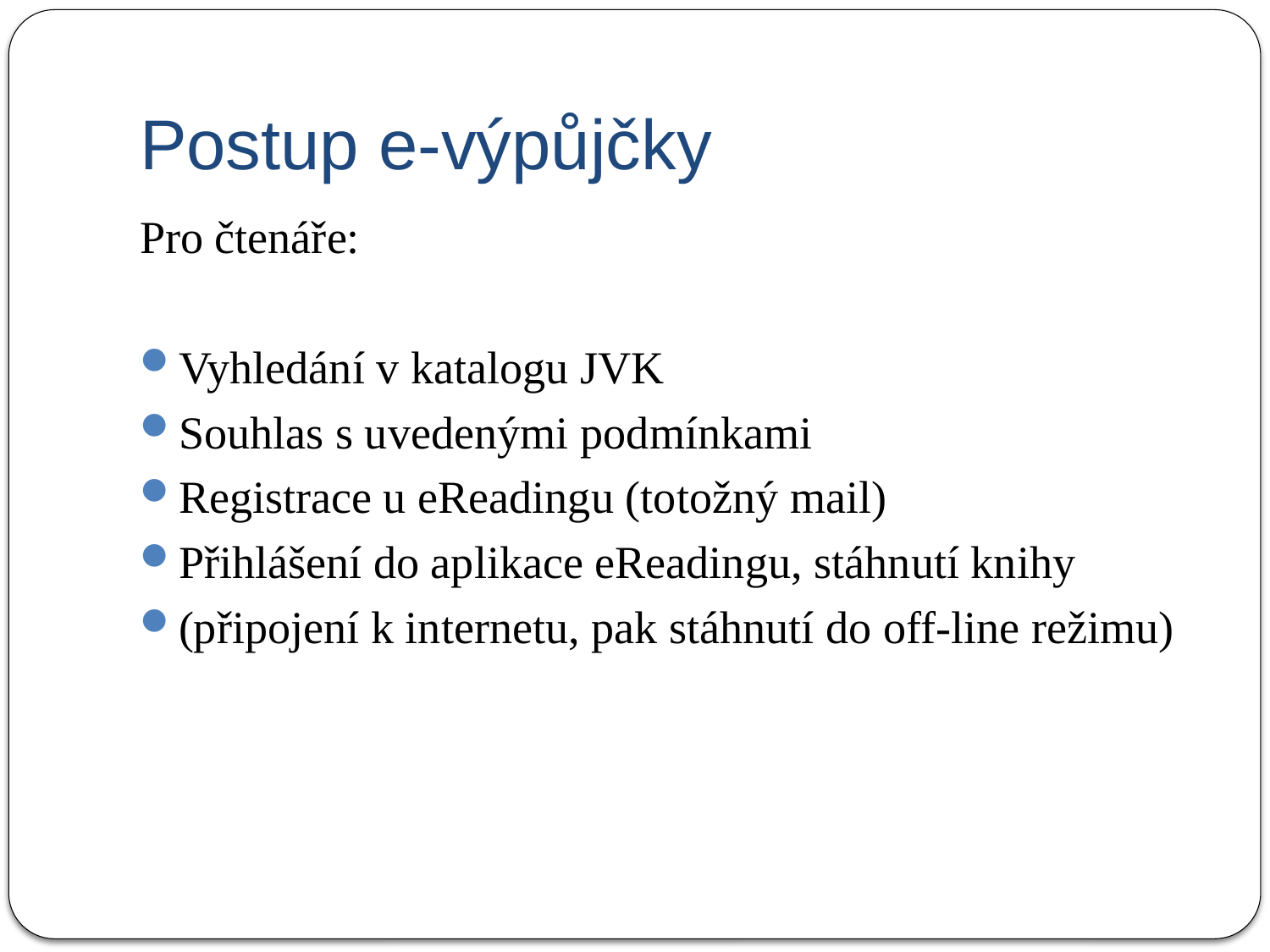

# Postup e-výpůjčky
Pro čtenáře:

Vyhledání v katalogu JVK
Souhlas s uvedenými podmínkami
Registrace u eReadingu (totožný mail)
Přihlášení do aplikace eReadingu, stáhnutí knihy
(připojení k internetu, pak stáhnutí do off-line režimu)